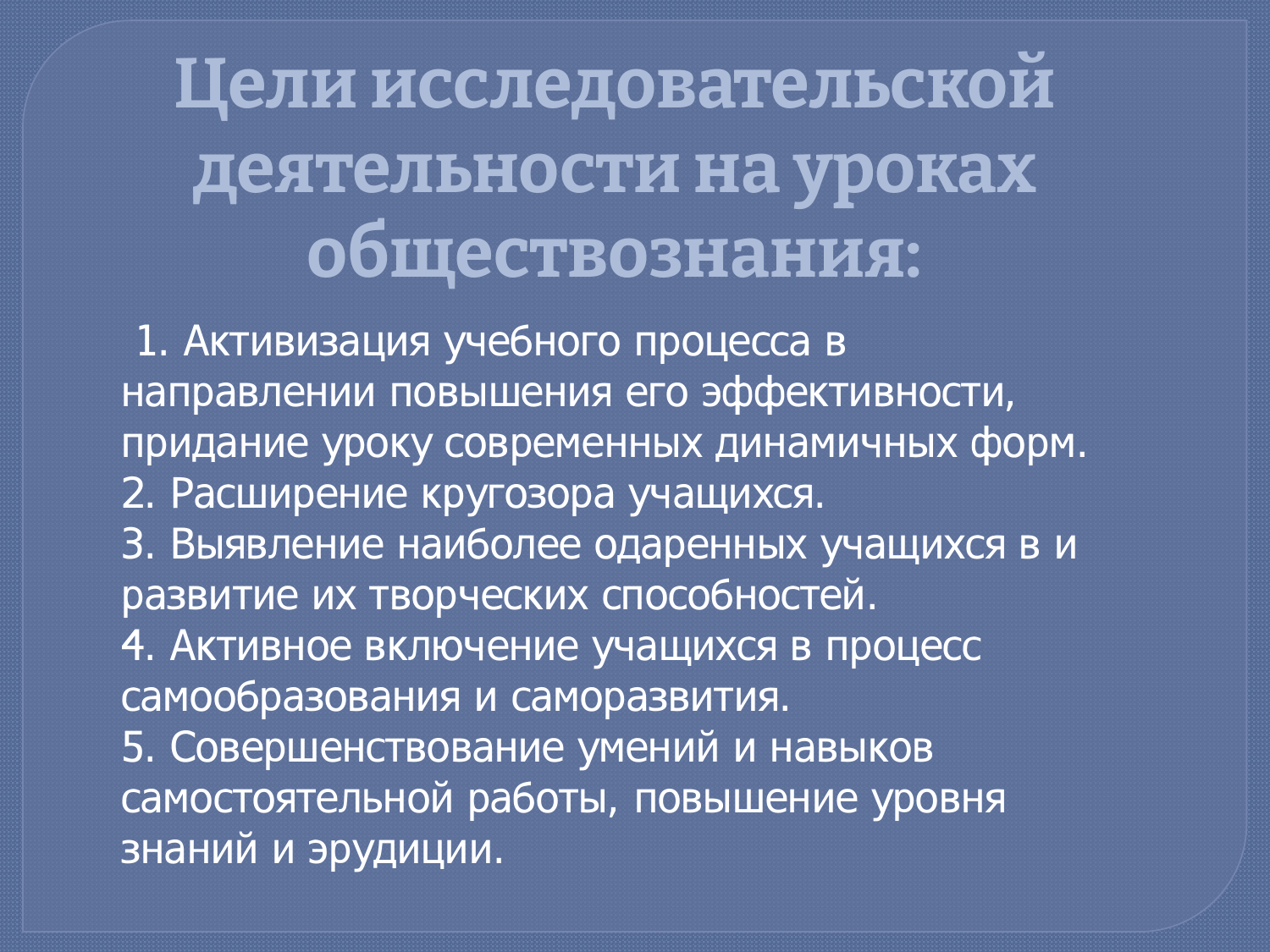

Цели исследовательской деятельности на уроках обществознания:
 1. Активизация учебного процесса в направлении повышения его эффективности, придание уроку современных динамичных форм.
2. Расширение кругозора учащихся.
3. Выявление наиболее одаренных учащихся в и развитие их творческих способностей.
4. Активное включение учащихся в процесс самообразования и саморазвития.
5. Совершенствование умений и навыков самостоятельной работы, повышение уровня знаний и эрудиции.